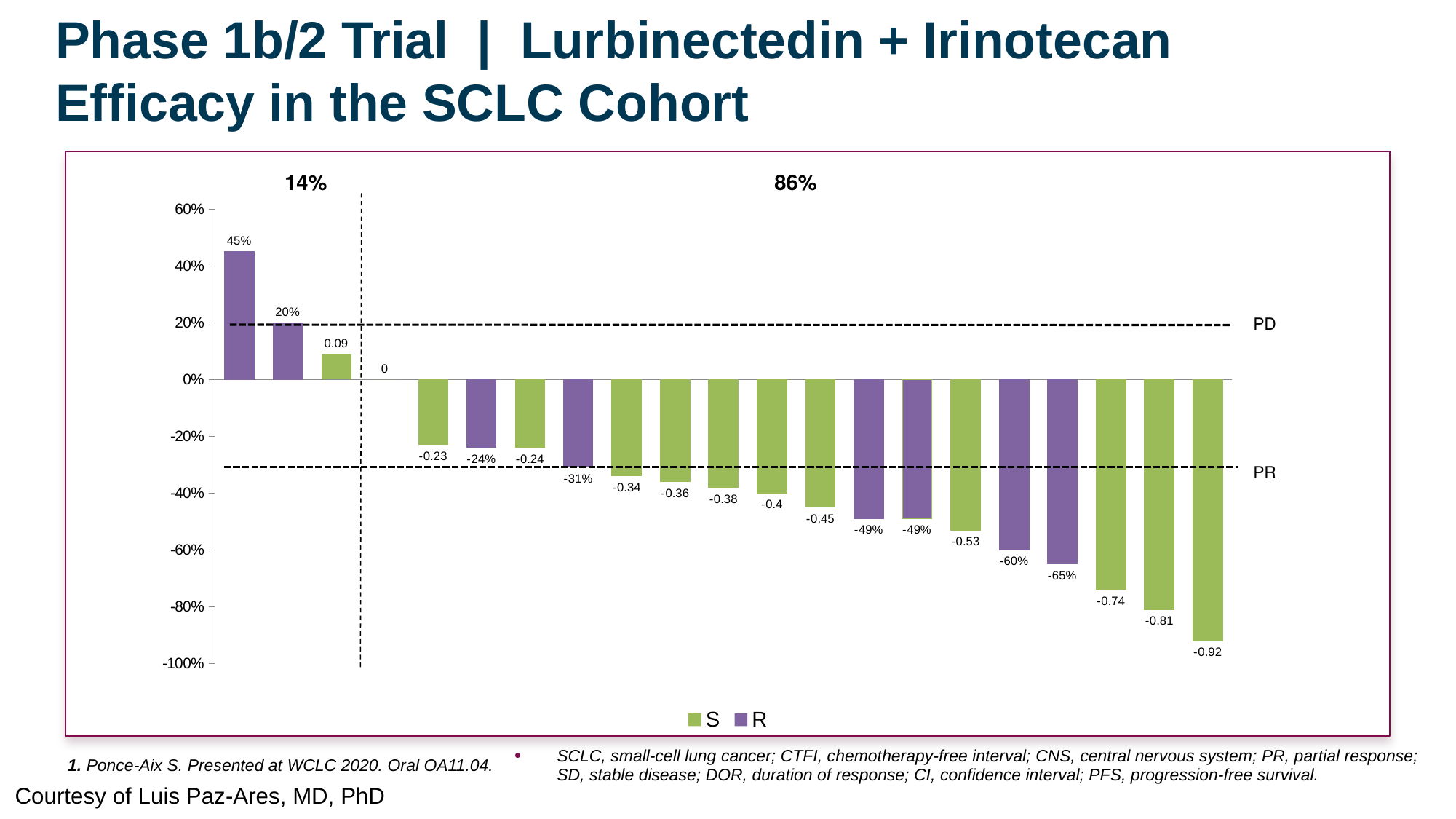

# Phase 1b/2 Trial  |  Lurbinectedin + Irinotecan Efficacy in the SCLC Cohort

14%
86%

### Chart

| Category | S | R |
|---|---|---|
| 9065 | None | 0.45 |
| 9041 | None | 0.2 |
| 9057 | 0.09 | None |
| 9137 | 0.0 | None |
| 9128 | -0.23 | None |
| 9140 | None | -0.24 |
| 1143 | -0.24 | None |
| 9078 | None | -0.31 |
| 9048 | -0.34 | None |
| 9118 | -0.36 | None |
| 9112 | -0.38 | None |
| 9113 | -0.4 | None |
| 9139 | -0.45 | None |
| 9125 | None | -0.49 |
| 9142 | None | -0.49 |
| 9114 | -0.53 | None |
| 9079 | None | -0.6 |
| 13148 | None | -0.65 |
| 9089 | -0.74 | None |
| 9074 | -0.81 | None |
| 9053 | -0.92 | None |
PD
PR
SCLC, small-cell lung cancer; CTFI, chemotherapy-free interval; CNS, central nervous system; PR, partial response;
SD, stable disease; DOR, duration of response; CI, confidence interval; PFS, progression-free survival.
1. Ponce-Aix S. Presented at WCLC 2020. Oral OA11.04.
Courtesy of Luis Paz-Ares, MD, PhD